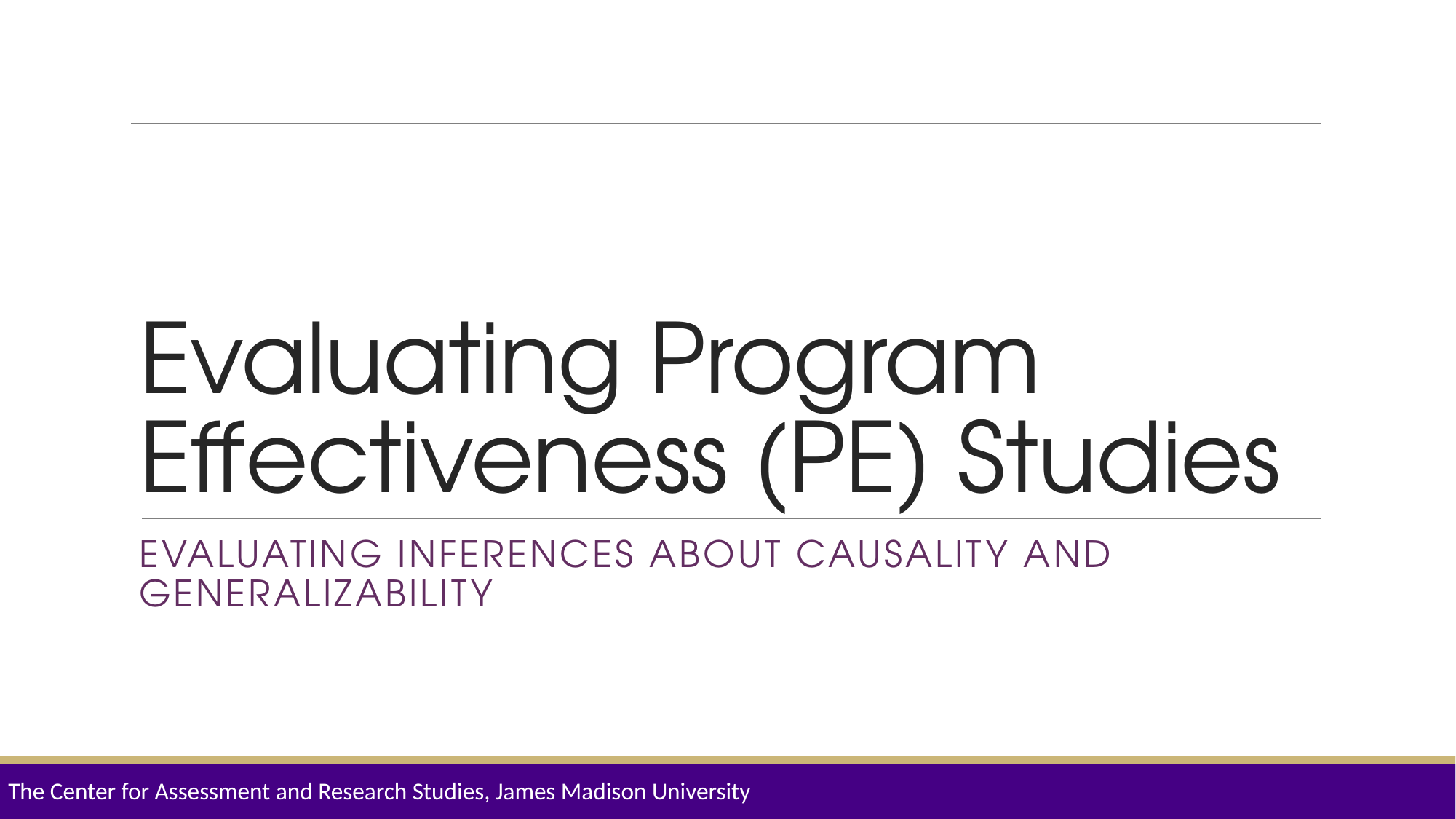

# Evaluating Program Effectiveness (PE) Studies
Evaluating inferences about causality and generalizability
The Center for Assessment and Research Studies, James Madison University
19